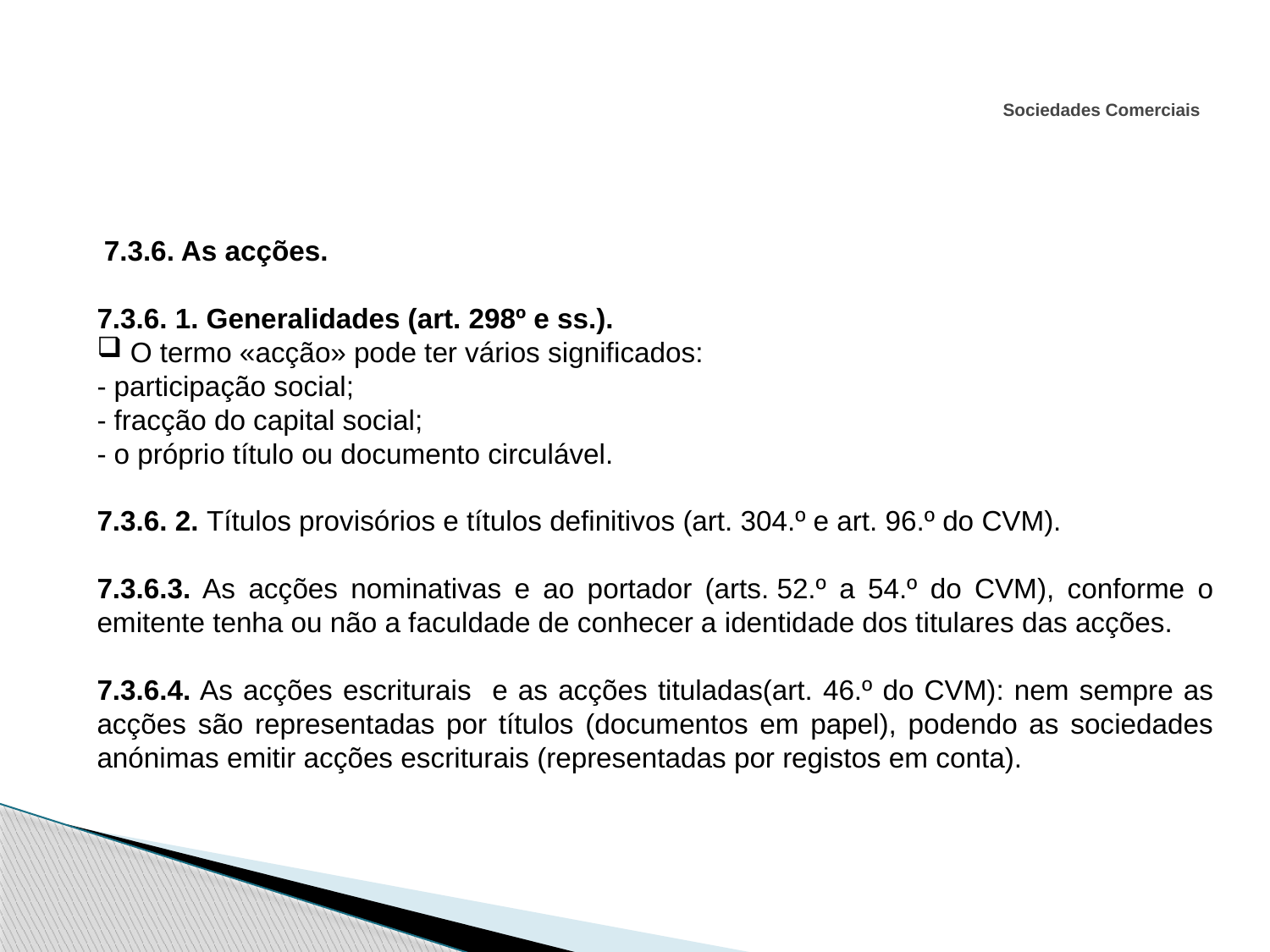

# Sociedades Comerciais
 7.3.6. As acções.

7.3.6. 1. Generalidades (art. 298º e ss.).
 O termo «acção» pode ter vários significados:
- participação social;
- fracção do capital social;
- o próprio título ou documento circulável.

7.3.6. 2. Títulos provisórios e títulos definitivos (art. 304.º e art. 96.º do CVM).

7.3.6.3. As acções nominativas e ao portador (arts. 52.º a 54.º do CVM), conforme o emitente tenha ou não a faculdade de conhecer a identidade dos titulares das acções.

7.3.6.4. As acções escriturais  e as acções tituladas(art. 46.º do CVM): nem sempre as acções são representadas por títulos (documentos em papel), podendo as sociedades anónimas emitir acções escriturais (representadas por registos em conta).